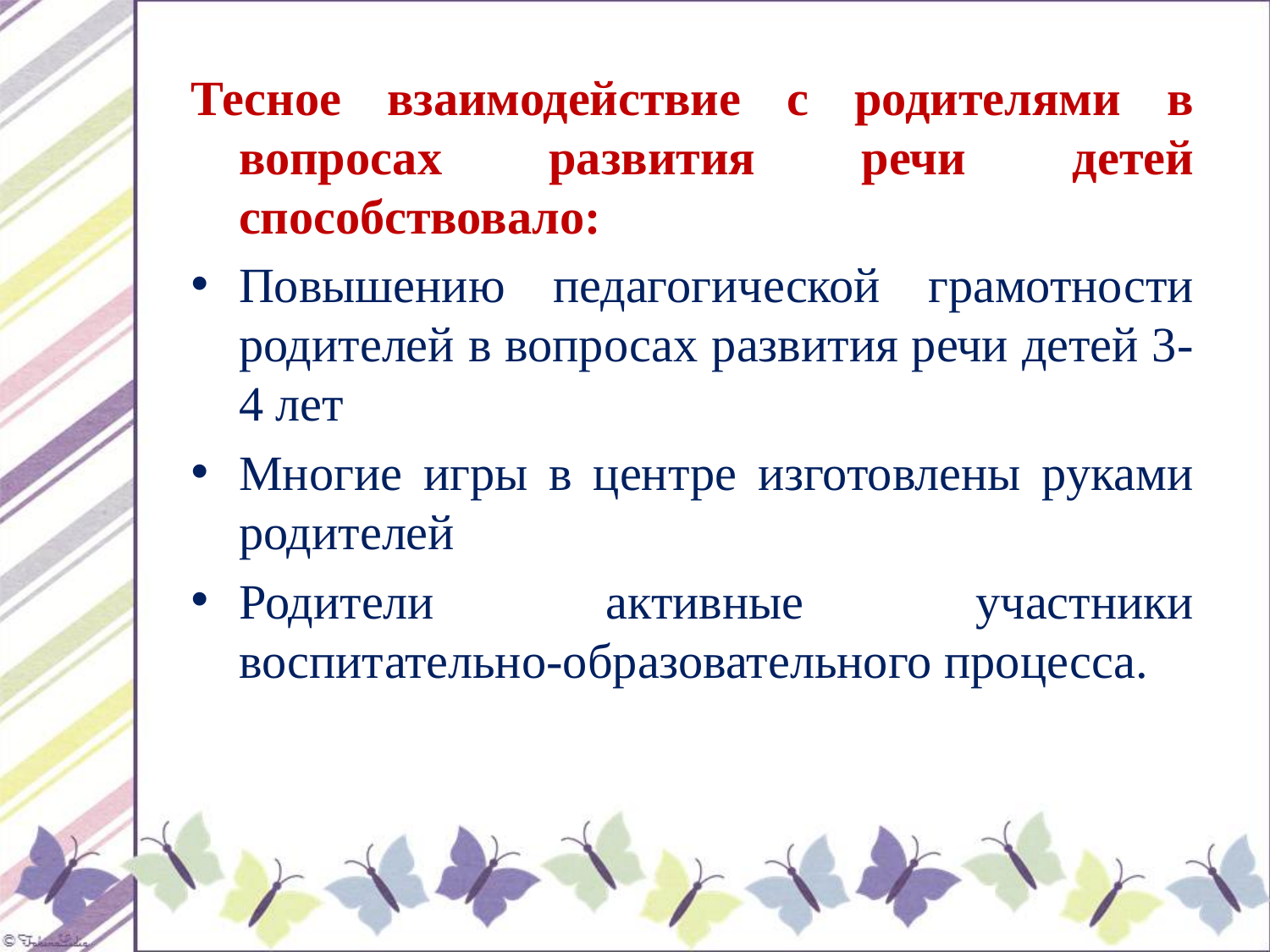

Тесное взаимодействие с родителями в вопросах развития речи детей способствовало:
Повышению педагогической грамотности родителей в вопросах развития речи детей 3-4 лет
Многие игры в центре изготовлены руками родителей
Родители активные участники воспитательно-образовательного процесса.